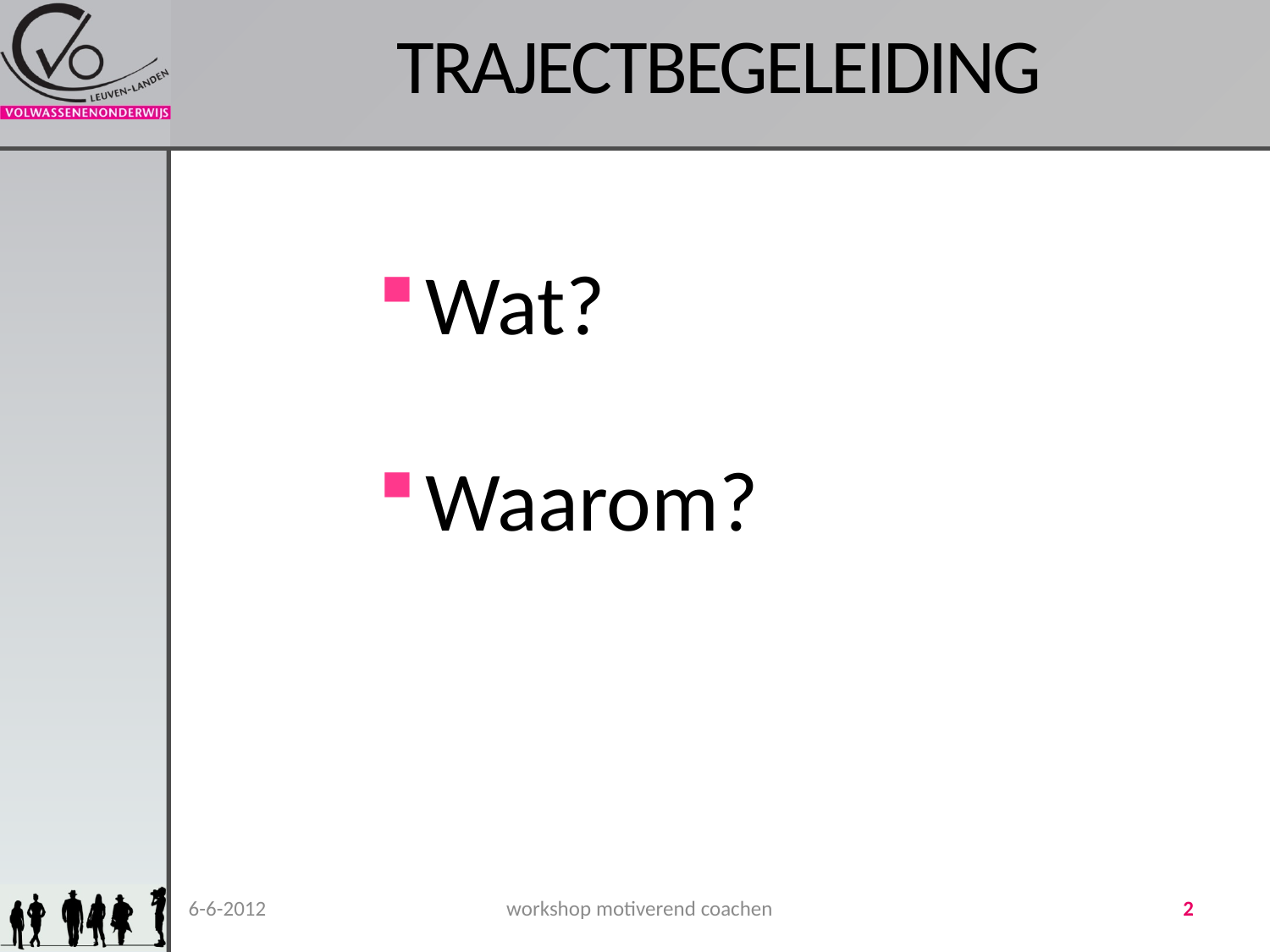

# TRAJECTBEGELEIDING

Wat?

Waarom?

6-6-2012
workshop motiverend coachen
2